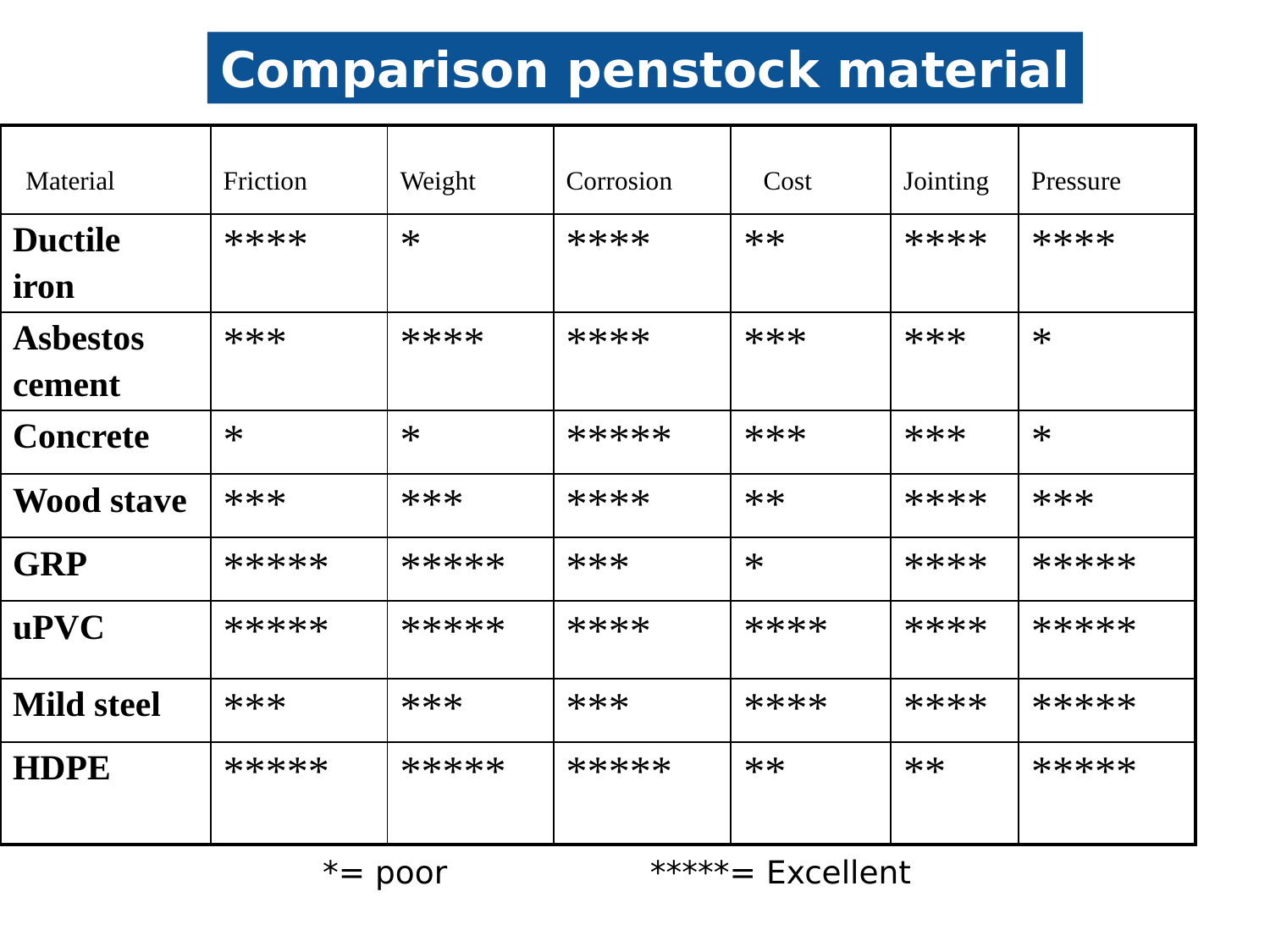

Comparison penstock material
| Material | Friction | Weight | Corrosion | Cost | Jointing | Pressure |
| --- | --- | --- | --- | --- | --- | --- |
| Ductile iron | \*\*\*\* | \* | \*\*\*\* | \*\* | \*\*\*\* | \*\*\*\* |
| Asbestos cement | \*\*\* | \*\*\*\* | \*\*\*\* | \*\*\* | \*\*\* | \* |
| Concrete | \* | \* | \*\*\*\*\* | \*\*\* | \*\*\* | \* |
| Wood stave | \*\*\* | \*\*\* | \*\*\*\* | \*\* | \*\*\*\* | \*\*\* |
| GRP | \*\*\*\*\* | \*\*\*\*\* | \*\*\* | \* | \*\*\*\* | \*\*\*\*\* |
| uPVC | \*\*\*\*\* | \*\*\*\*\* | \*\*\*\* | \*\*\*\* | \*\*\*\* | \*\*\*\*\* |
| Mild steel | \*\*\* | \*\*\* | \*\*\* | \*\*\*\* | \*\*\*\* | \*\*\*\*\* |
| HDPE | \*\*\*\*\* | \*\*\*\*\* | \*\*\*\*\* | \*\* | \*\* | \*\*\*\*\* |
*= poor                    *****= Excellent